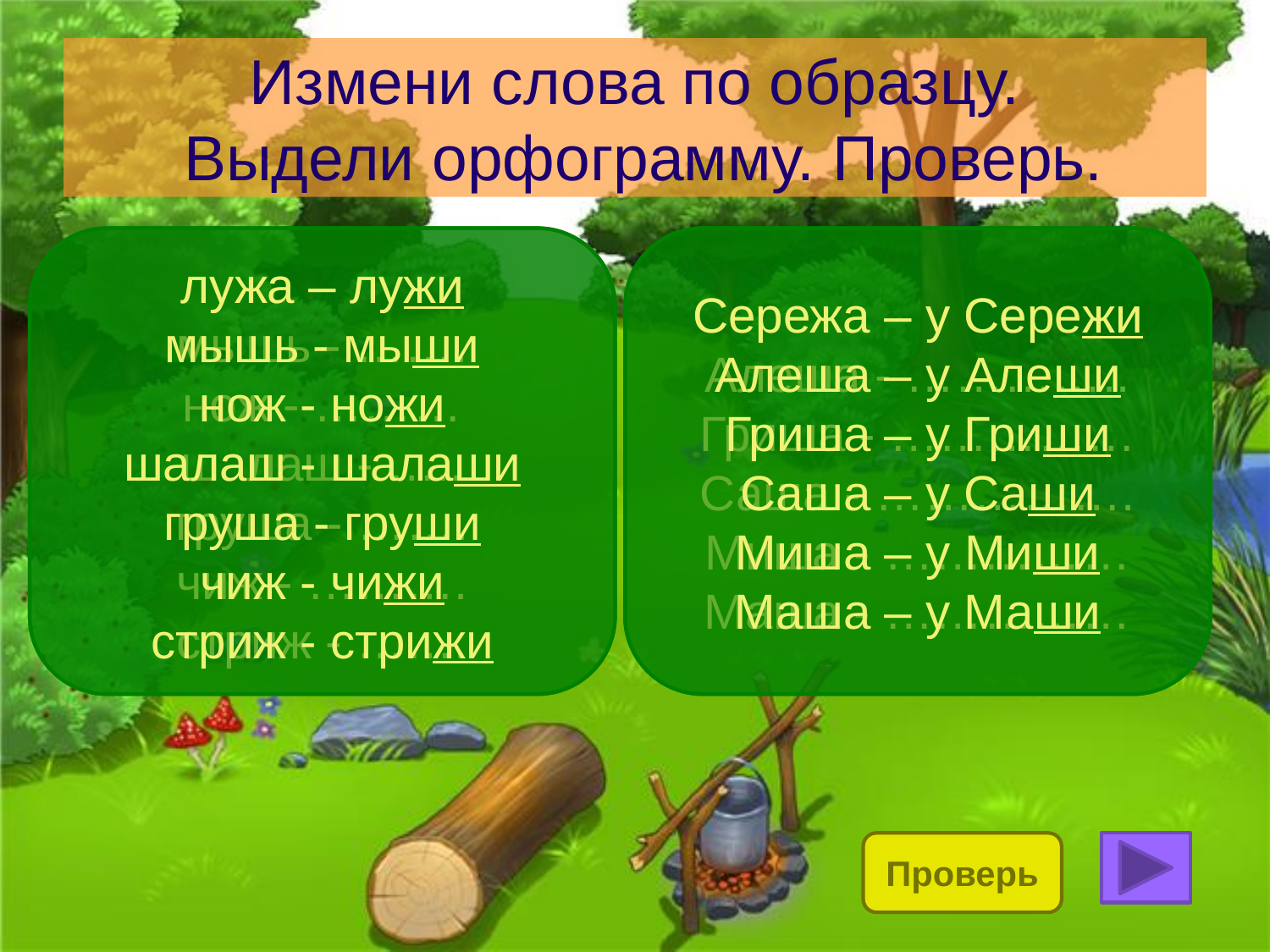

# Измени слова по образцу. Выдели орфограмму. Проверь.

лужа – лужи
мышь - …….
нож - ………
шалаш - …..
груша - …….
чиж - ……….
стриж - …….

лужа – лужи
мышь - мыши
нож - ножи
шалаш - шалаши
груша - груши
чиж - чижи
стриж - стрижи

Сережа – у Сережи
Алеша - …………..
Гриша - ……………
Саша - …………….
Миша - ……………
Маша - ……………

Сережа – у Сережи
Алеша – у Алеши
Гриша – у Гриши
Саша – у Саши
Миша – у Миши
Маша – у Маши

Проверь